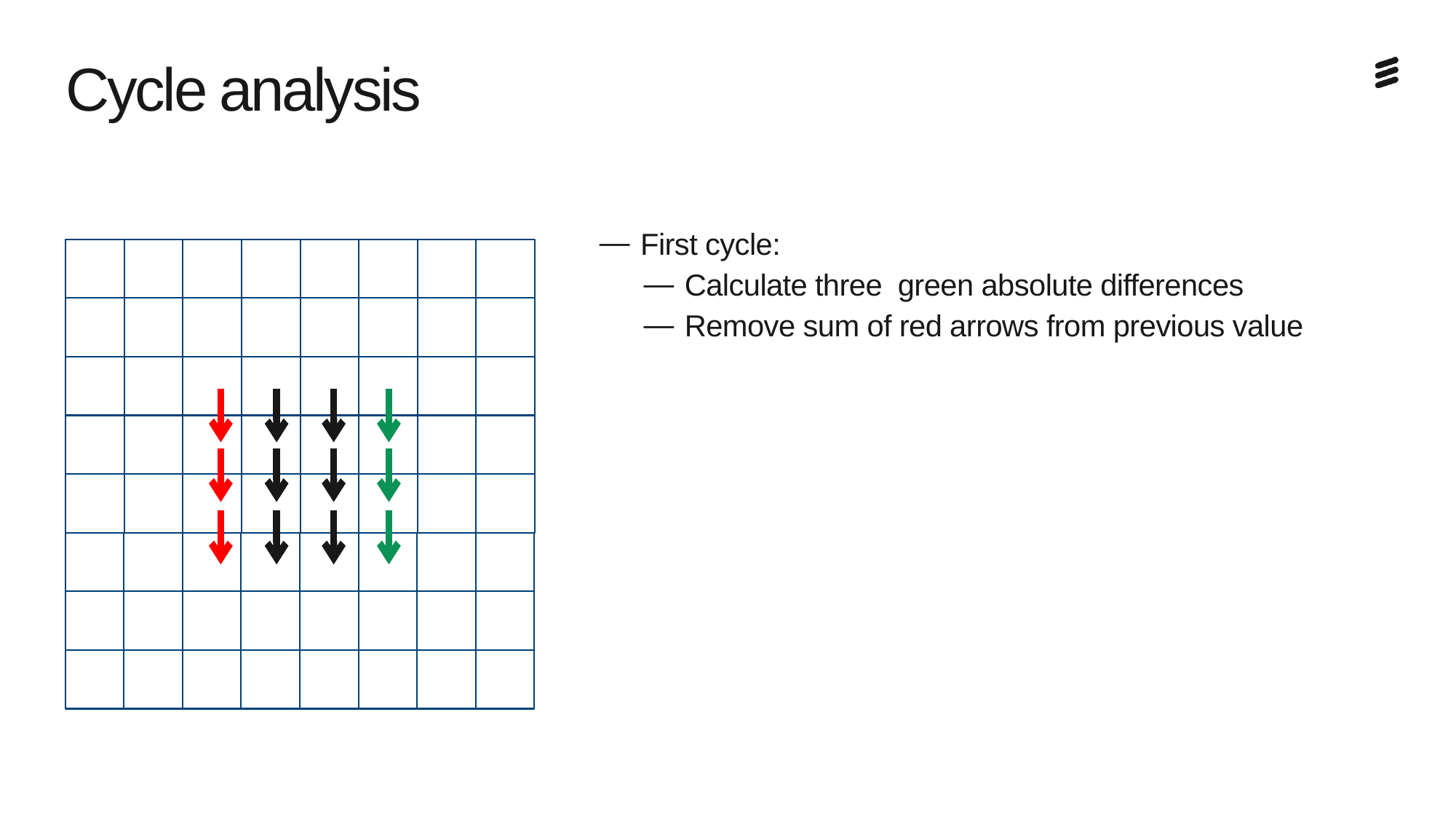

# Cycle analysis
First cycle:
Calculate three  green absolute differences
Remove sum of red arrows from previous value